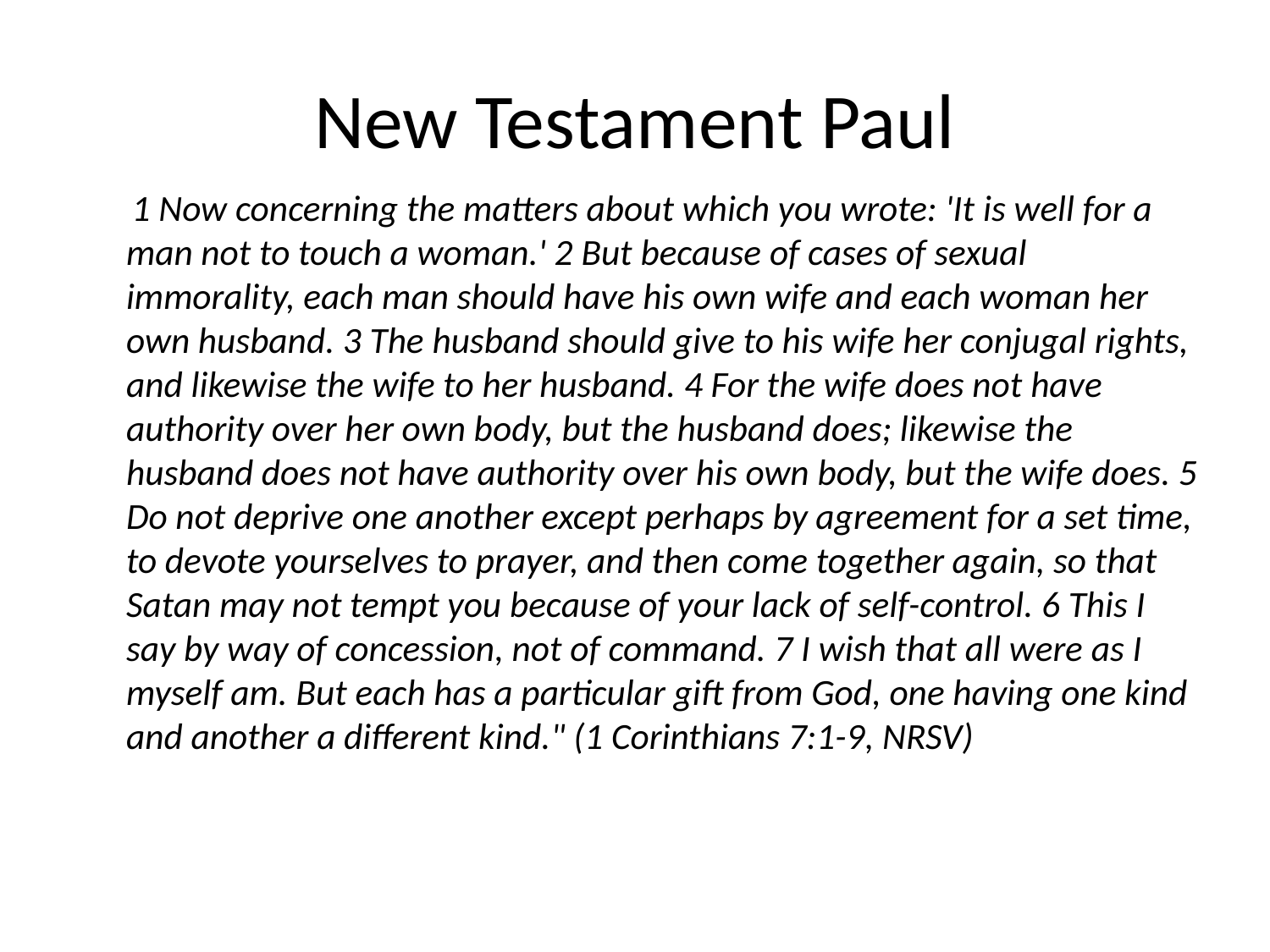

# New Testament Paul
      1 Now concerning the matters about which you wrote: 'It is well for a man not to touch a woman.' 2 But because of cases of sexual immorality, each man should have his own wife and each woman her own husband. 3 The husband should give to his wife her conjugal rights, and likewise the wife to her husband. 4 For the wife does not have authority over her own body, but the husband does; likewise the husband does not have authority over his own body, but the wife does. 5 Do not deprive one another except perhaps by agreement for a set time, to devote yourselves to prayer, and then come together again, so that Satan may not tempt you because of your lack of self-control. 6 This I say by way of concession, not of command. 7 I wish that all were as I myself am. But each has a particular gift from God, one having one kind and another a different kind." (1 Corinthians 7:1-9, NRSV)